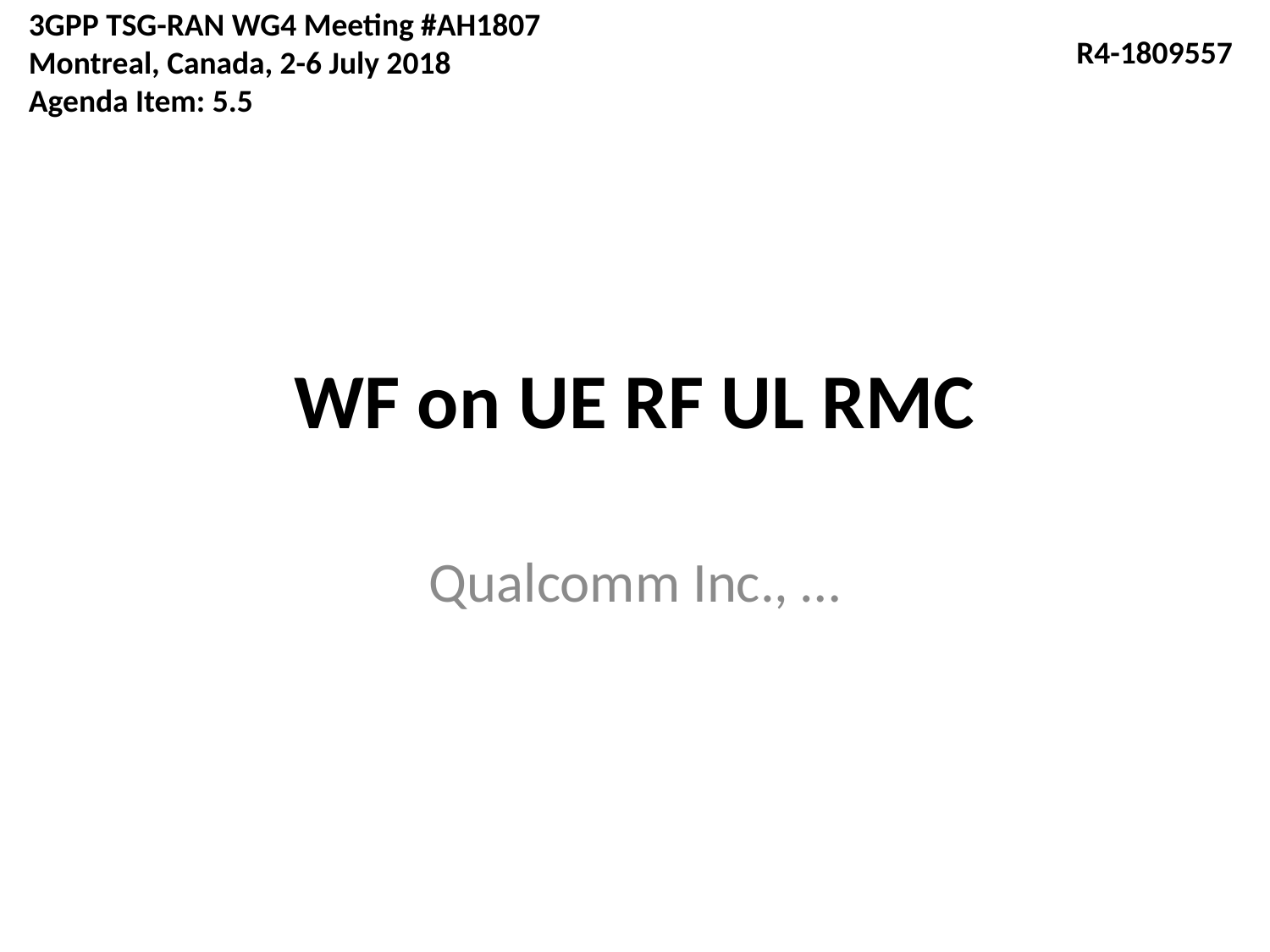

3GPP TSG-RAN WG4 Meeting #AH1807
Montreal, Canada, 2-6 July 2018
Agenda Item: 5.5
R4-1809557
# WF on UE RF UL RMC
Qualcomm Inc., …